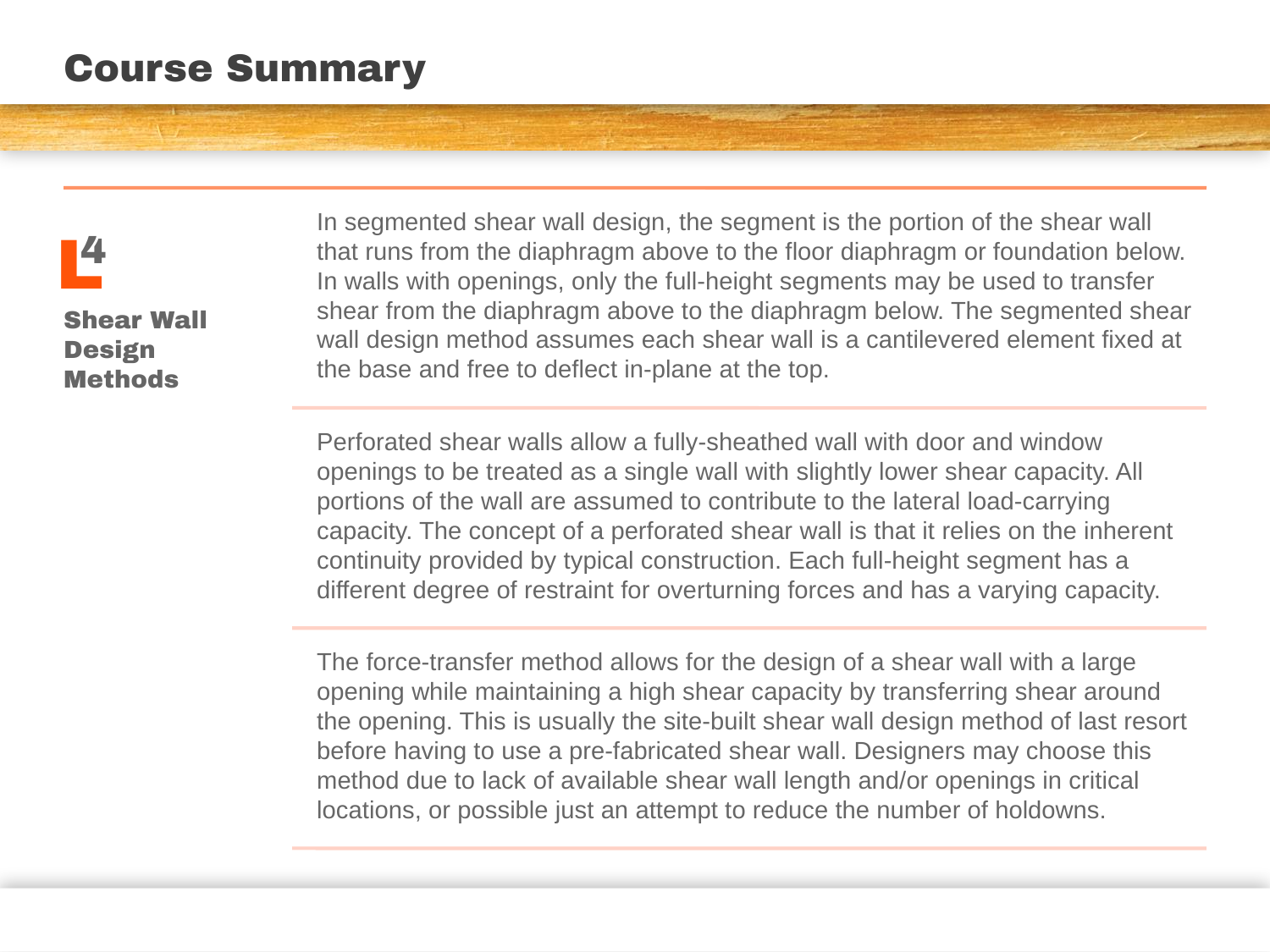

# Course Summary

In segmented shear wall design, the segment is the portion of the shear wall that runs from the diaphragm above to the floor diaphragm or foundation below. In walls with openings, only the full-height segments may be used to transfer shear from the diaphragm above to the diaphragm below. The segmented shear wall design method assumes each shear wall is a cantilevered element fixed at the base and free to deflect in-plane at the top.
Perforated shear walls allow a fully-sheathed wall with door and window openings to be treated as a single wall with slightly lower shear capacity. All portions of the wall are assumed to contribute to the lateral load-carrying capacity. The concept of a perforated shear wall is that it relies on the inherent continuity provided by typical construction. Each full-height segment has a different degree of restraint for overturning forces and has a varying capacity.
The force-transfer method allows for the design of a shear wall with a large opening while maintaining a high shear capacity by transferring shear around the opening. This is usually the site-built shear wall design method of last resort before having to use a pre-fabricated shear wall. Designers may choose this method due to lack of available shear wall length and/or openings in critical locations, or possible just an attempt to reduce the number of holdowns.
L
4
Shear Wall Design Methods